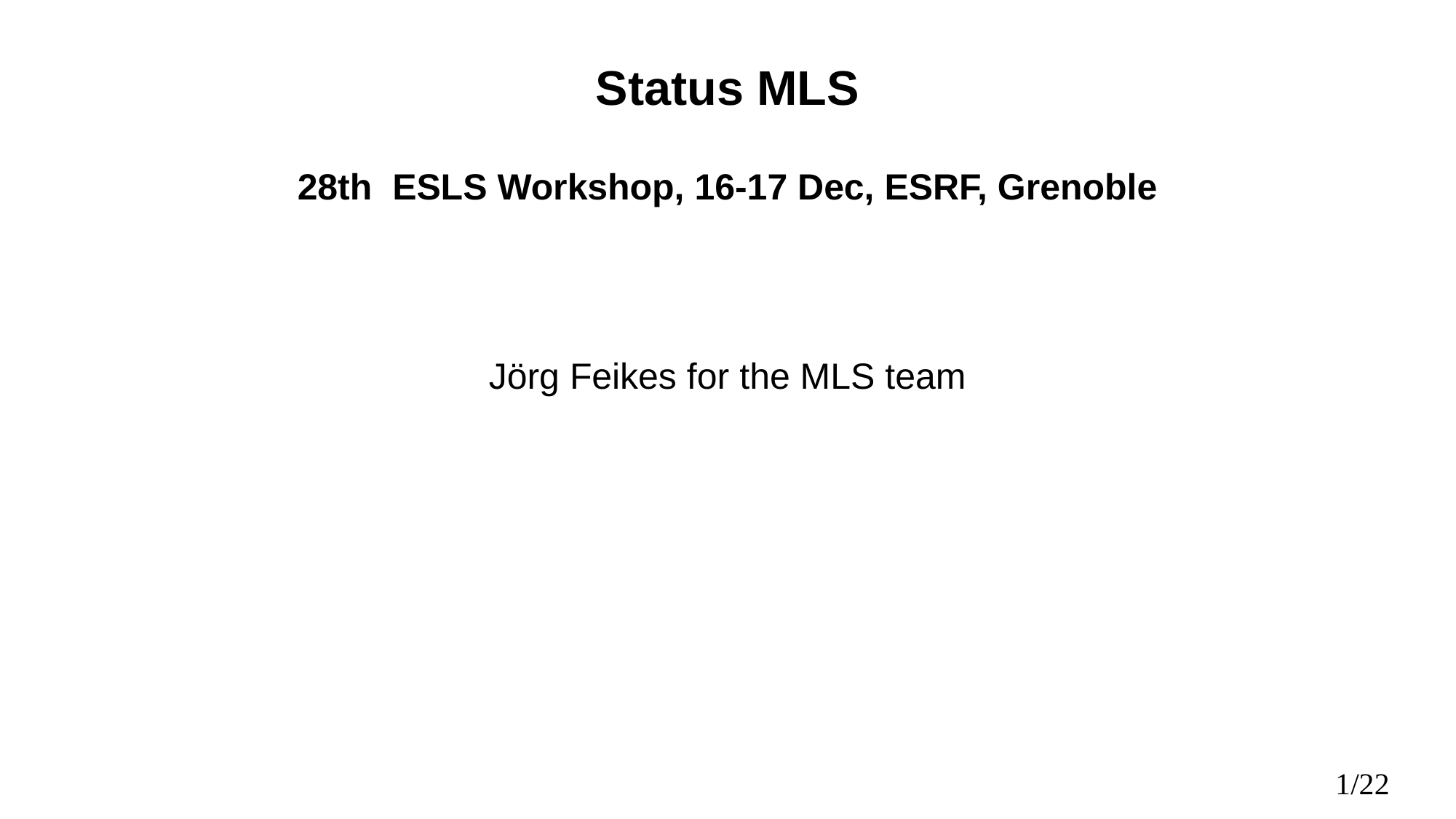

# Status MLS 28th  ESLS Workshop, 16-17 Dec, ESRF, Grenoble
Jörg Feikes for the MLS team
1/22